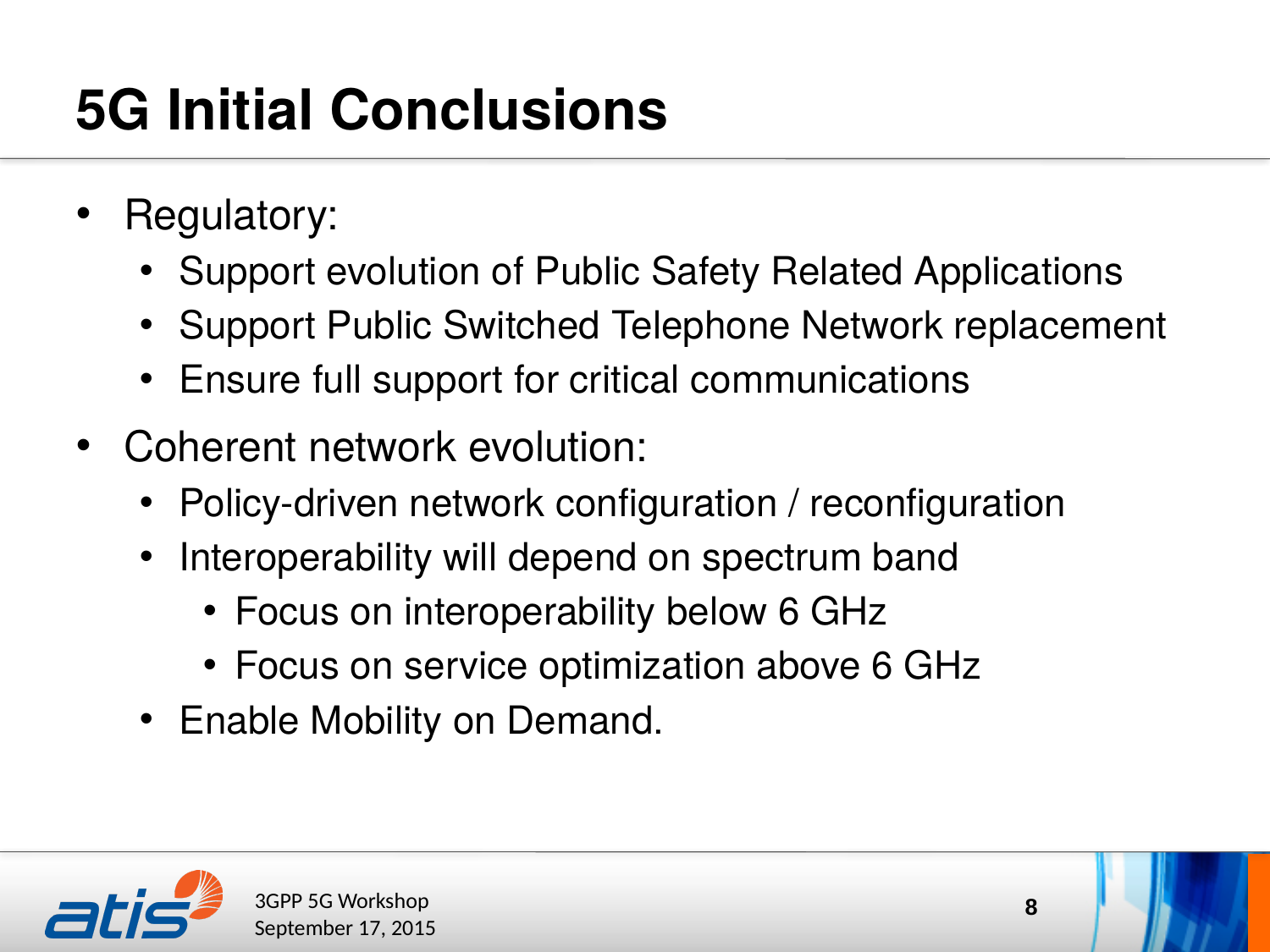

# 5G Initial Conclusions
Regulatory:
Support evolution of Public Safety Related Applications
Support Public Switched Telephone Network replacement
Ensure full support for critical communications
Coherent network evolution:
Policy-driven network configuration / reconfiguration
Interoperability will depend on spectrum band
Focus on interoperability below 6 GHz
Focus on service optimization above 6 GHz
Enable Mobility on Demand.

8